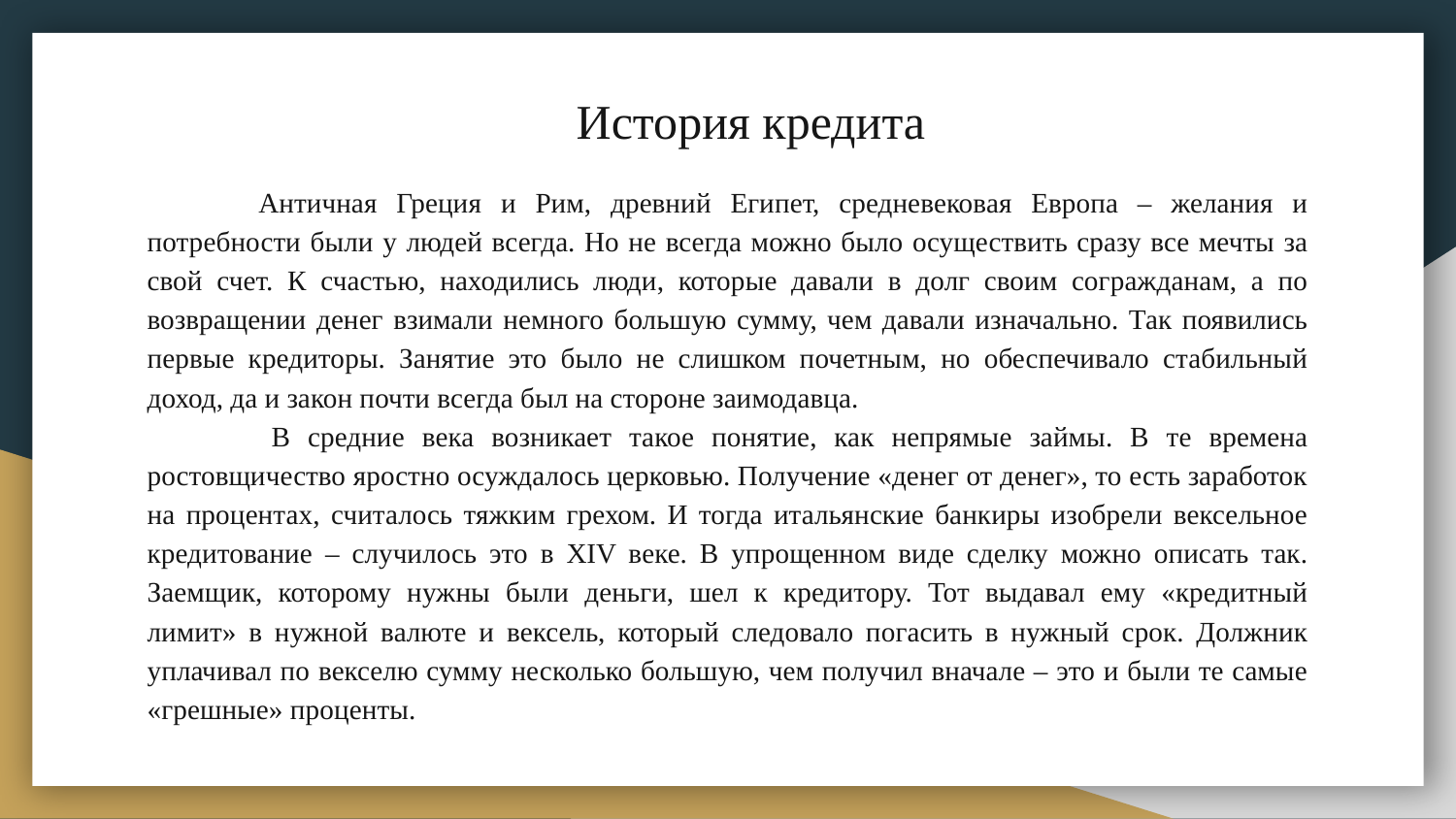

# История кредита
  Античная Греция и Рим, древний Египет, средневековая Европа – желания и потребности были у людей всегда. Но не всегда можно было осуществить сразу все мечты за свой счет. К счастью, находились люди, которые давали в долг своим согражданам, а по возвращении денег взимали немного большую сумму, чем давали изначально. Так появились первые кредиторы. Занятие это было не слишком почетным, но обеспечивало стабильный доход, да и закон почти всегда был на стороне заимодавца.
   В средние века возникает такое понятие, как непрямые займы. В те времена ростовщичество яростно осуждалось церковью. Получение «денег от денег», то есть заработок на процентах, считалось тяжким грехом. И тогда итальянские банкиры изобрели вексельное кредитование – случилось это в XIV веке. В упрощенном виде сделку можно описать так. Заемщик, которому нужны были деньги, шел к кредитору. Тот выдавал ему «кредитный лимит» в нужной валюте и вексель, который следовало погасить в нужный срок. Должник уплачивал по векселю сумму несколько большую, чем получил вначале – это и были те самые «грешные» проценты.